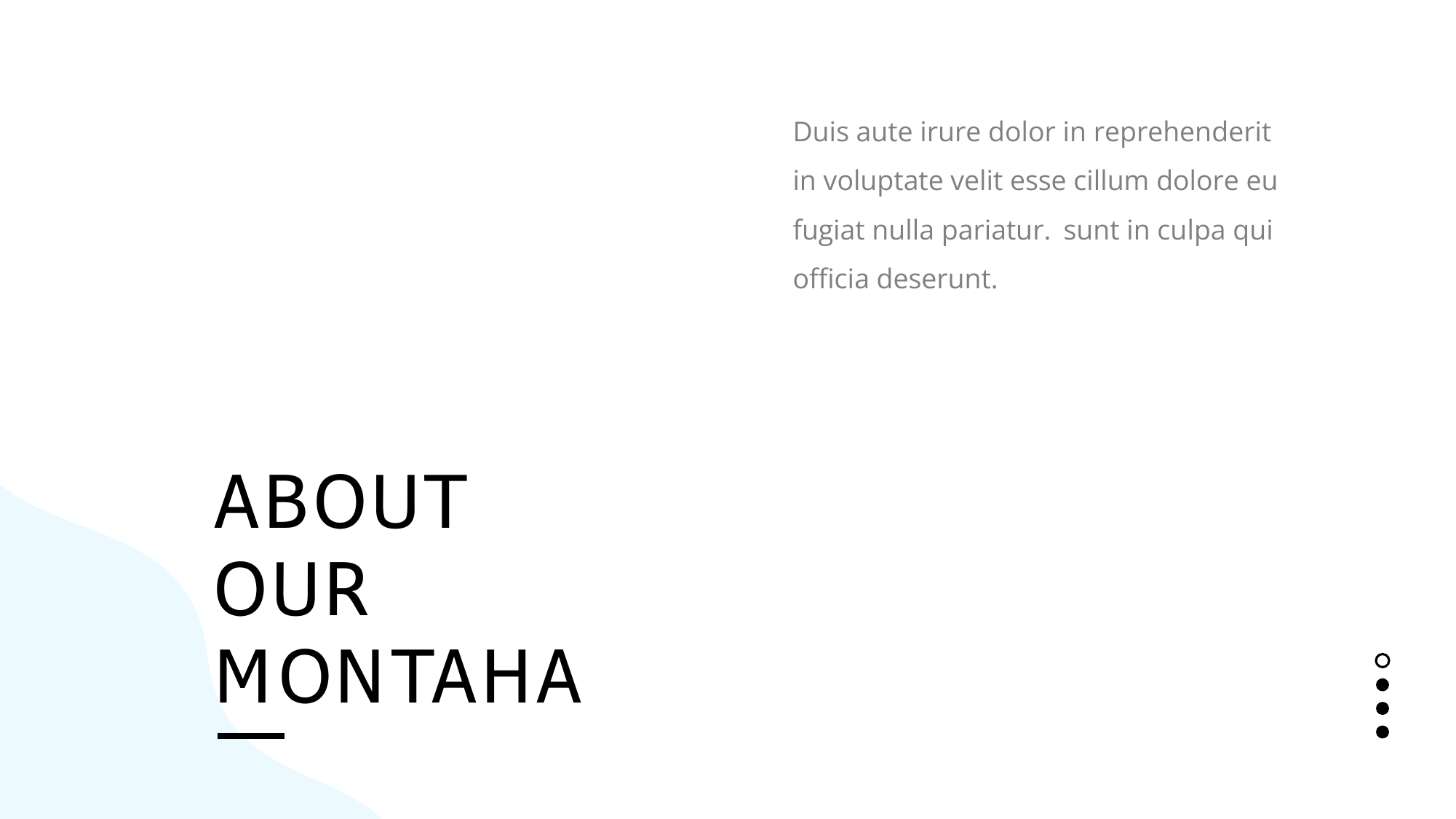

Duis aute irure dolor in reprehenderit in voluptate velit esse cillum dolore eu fugiat nulla pariatur.  sunt in culpa qui officia deserunt.

ABOUT OUR MONTAHA